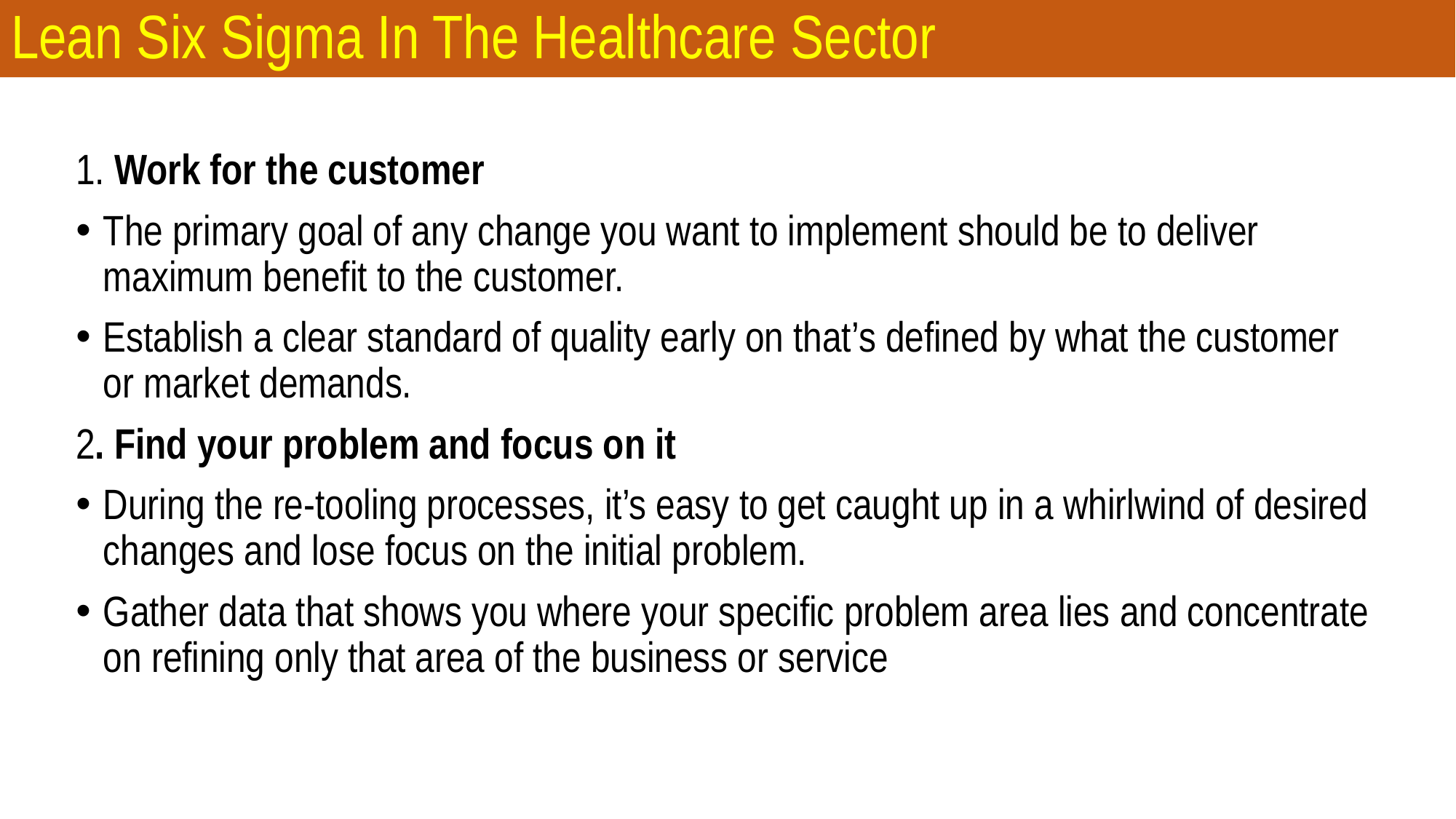

# Lean Six Sigma In The Healthcare Sector
1. Work for the customer
The primary goal of any change you want to implement should be to deliver maximum benefit to the customer.
Establish a clear standard of quality early on that’s defined by what the customer or market demands.
2. Find your problem and focus on it
During the re-tooling processes, it’s easy to get caught up in a whirlwind of desired changes and lose focus on the initial problem.
Gather data that shows you where your specific problem area lies and concentrate on refining only that area of the business or service